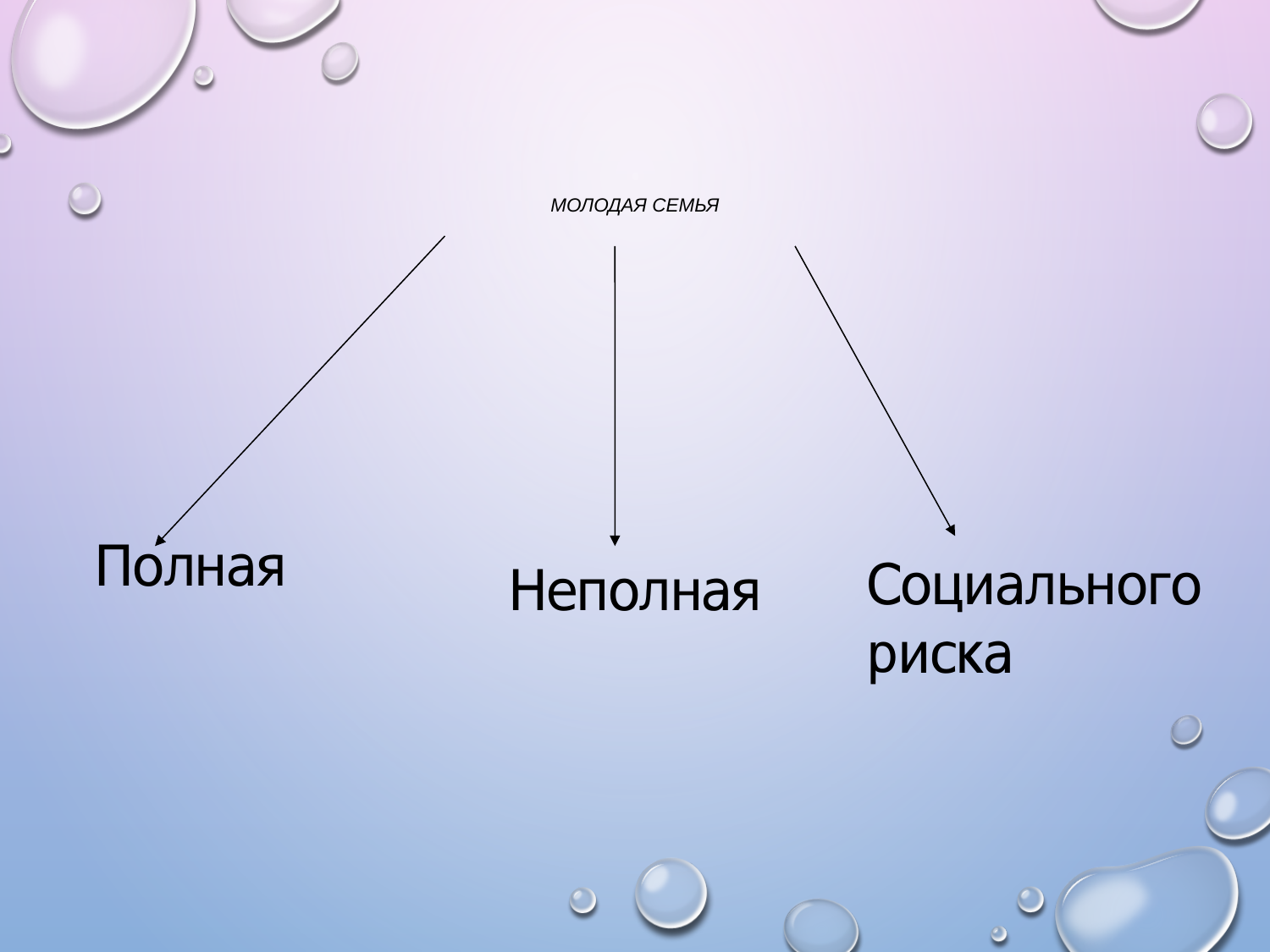

# Молодая семья

Полная
Социального
риска
Неполная